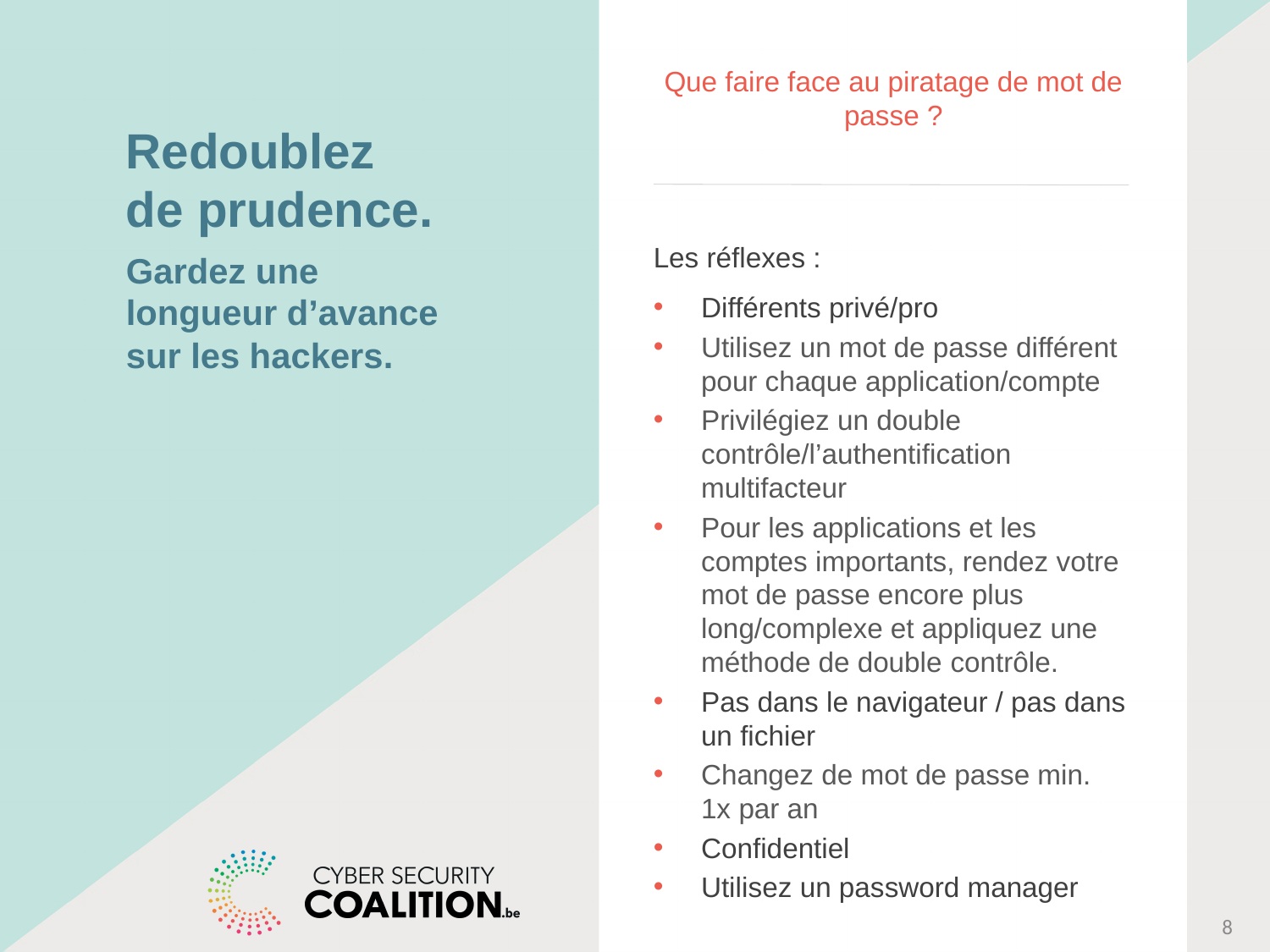

# Que faire face au piratage de mot de passe ?
Redoublez
de prudence.
Gardez une longueur d’avance sur les hackers.
Les réflexes :
Différents privé/pro
Utilisez un mot de passe différent pour chaque application/compte
Privilégiez un double contrôle/l’authentification multifacteur
Pour les applications et les comptes importants, rendez votre mot de passe encore plus long/complexe et appliquez une méthode de double contrôle.
Pas dans le navigateur / pas dans un fichier
Changez de mot de passe min. 1x par an
Confidentiel
Utilisez un password manager

8